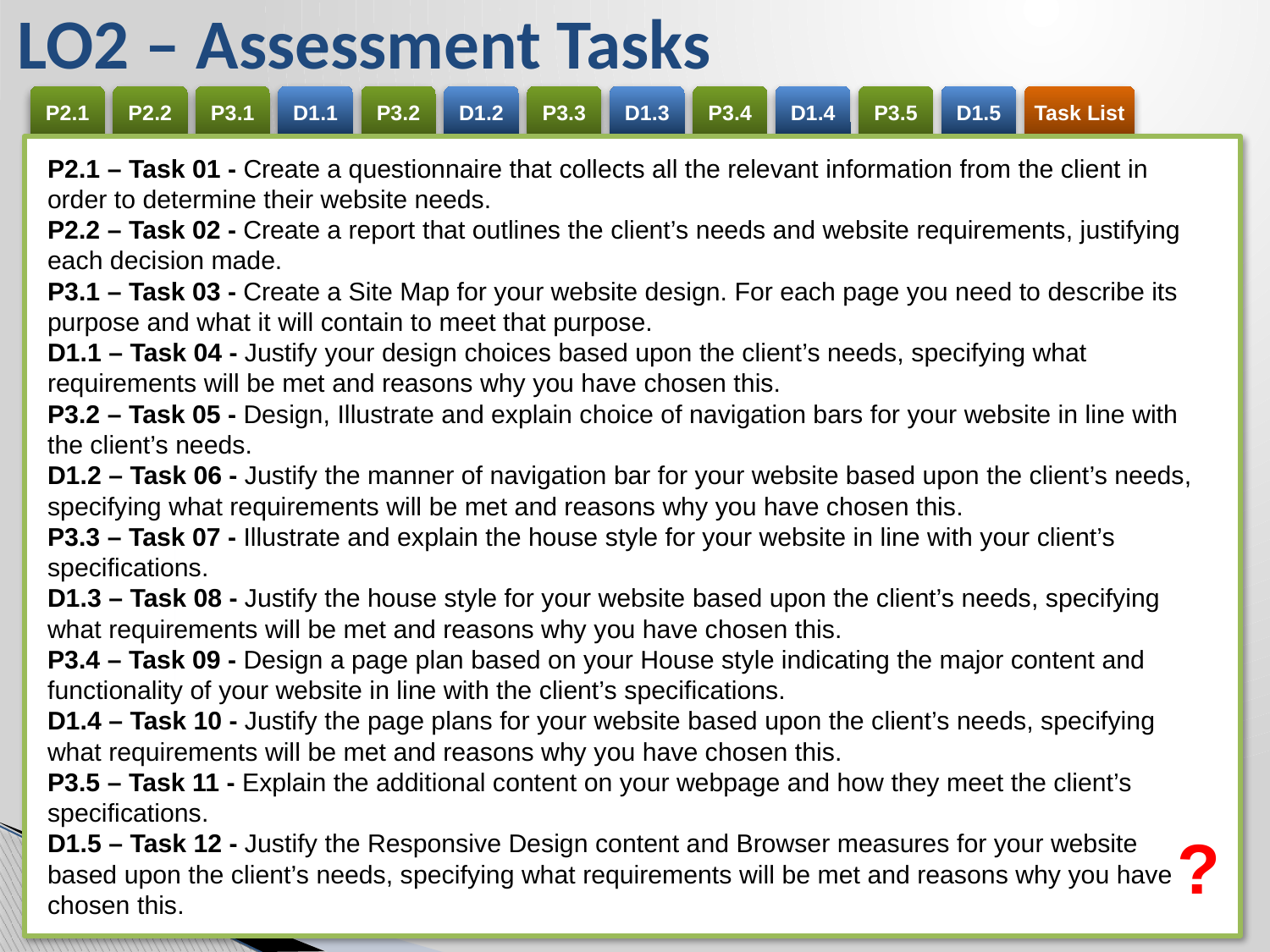

LO2 – Assessment Tasks
P2.1 – Task 01 - Create a questionnaire that collects all the relevant information from the client in order to determine their website needs.
P2.2 – Task 02 - Create a report that outlines the client’s needs and website requirements, justifying each decision made.
P3.1 – Task 03 - Create a Site Map for your website design. For each page you need to describe its purpose and what it will contain to meet that purpose.
D1.1 – Task 04 - Justify your design choices based upon the client’s needs, specifying what requirements will be met and reasons why you have chosen this.
P3.2 – Task 05 - Design, Illustrate and explain choice of navigation bars for your website in line with the client’s needs.
D1.2 – Task 06 - Justify the manner of navigation bar for your website based upon the client’s needs, specifying what requirements will be met and reasons why you have chosen this.
P3.3 – Task 07 - Illustrate and explain the house style for your website in line with your client’s specifications.
D1.3 – Task 08 - Justify the house style for your website based upon the client’s needs, specifying what requirements will be met and reasons why you have chosen this.
P3.4 – Task 09 - Design a page plan based on your House style indicating the major content and functionality of your website in line with the client’s specifications.
D1.4 – Task 10 - Justify the page plans for your website based upon the client’s needs, specifying what requirements will be met and reasons why you have chosen this.
P3.5 – Task 11 - Explain the additional content on your webpage and how they meet the client’s specifications.
D1.5 – Task 12 - Justify the Responsive Design content and Browser measures for your website based upon the client’s needs, specifying what requirements will be met and reasons why you have chosen this.

?